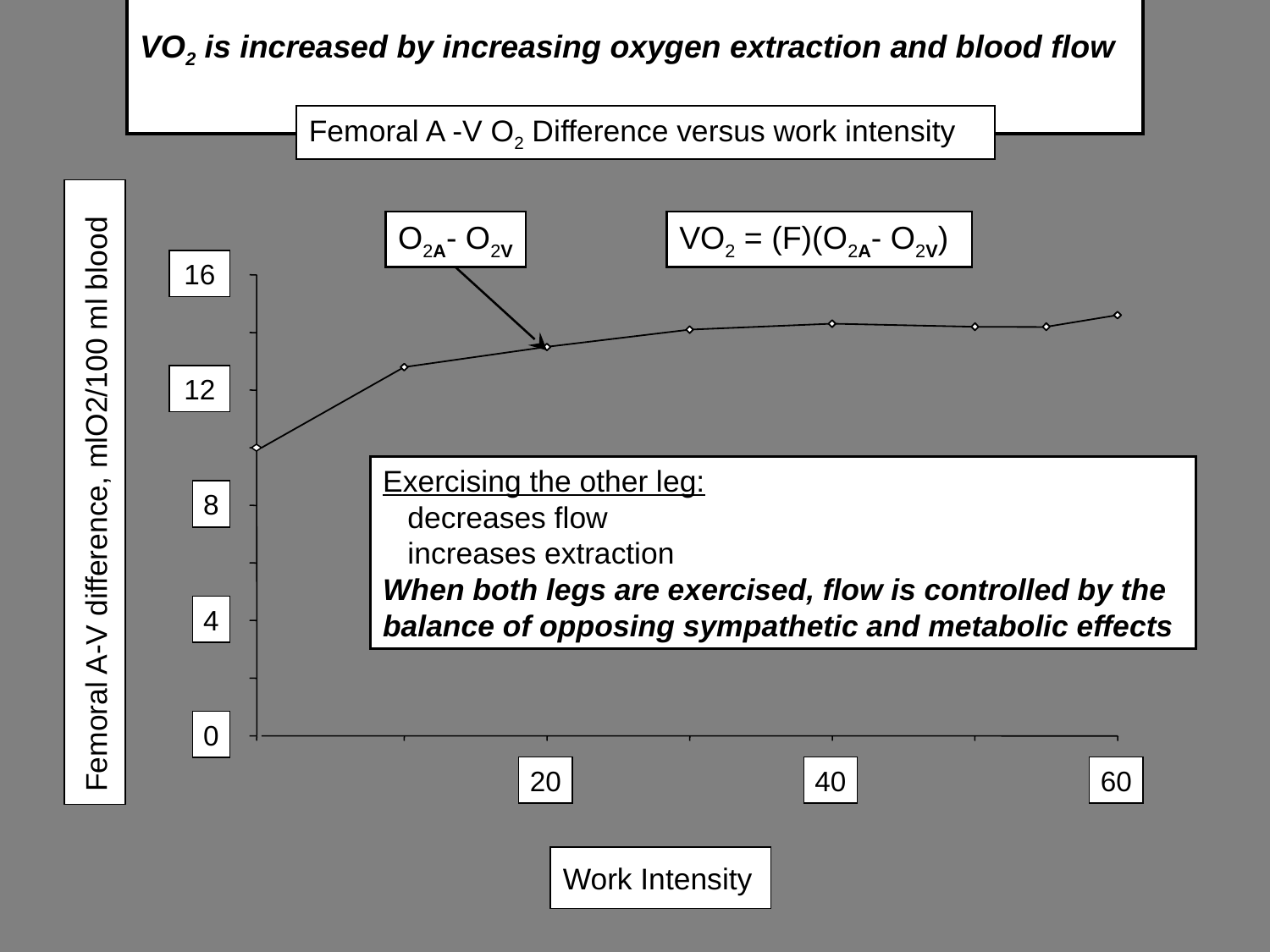

# VO2 is increased by increasing oxygen extraction and blood flow
Femoral A -V O2 Difference versus work intensity
O2A- O2V
VO2 = (F)(O2A- O2V)
16
12
8
4
0

Exercising the other leg:
   decreases flow
   increases extraction
When both legs are exercised, flow is controlled by the balance of opposing sympathetic and metabolic effects

20
40
60
Femoral A-V difference, mlO2/100 ml blood
Work Intensity